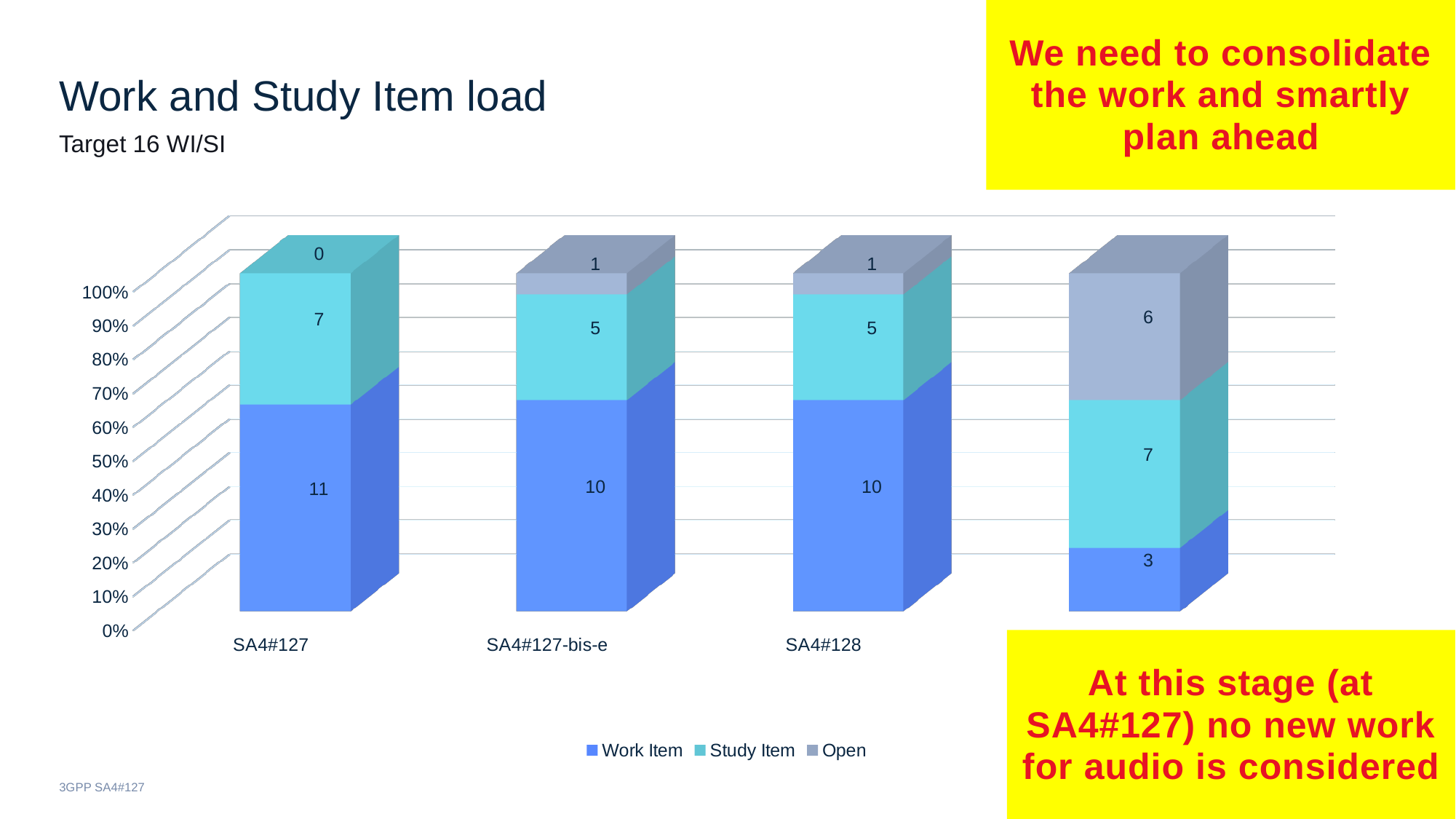

We need to consolidate the work and smartly plan ahead
# Work and Study Item load
Target 16 WI/SI

[unsupported chart]

At this stage (at SA4#127) no new work for audio is considered
3GPP SA4#127